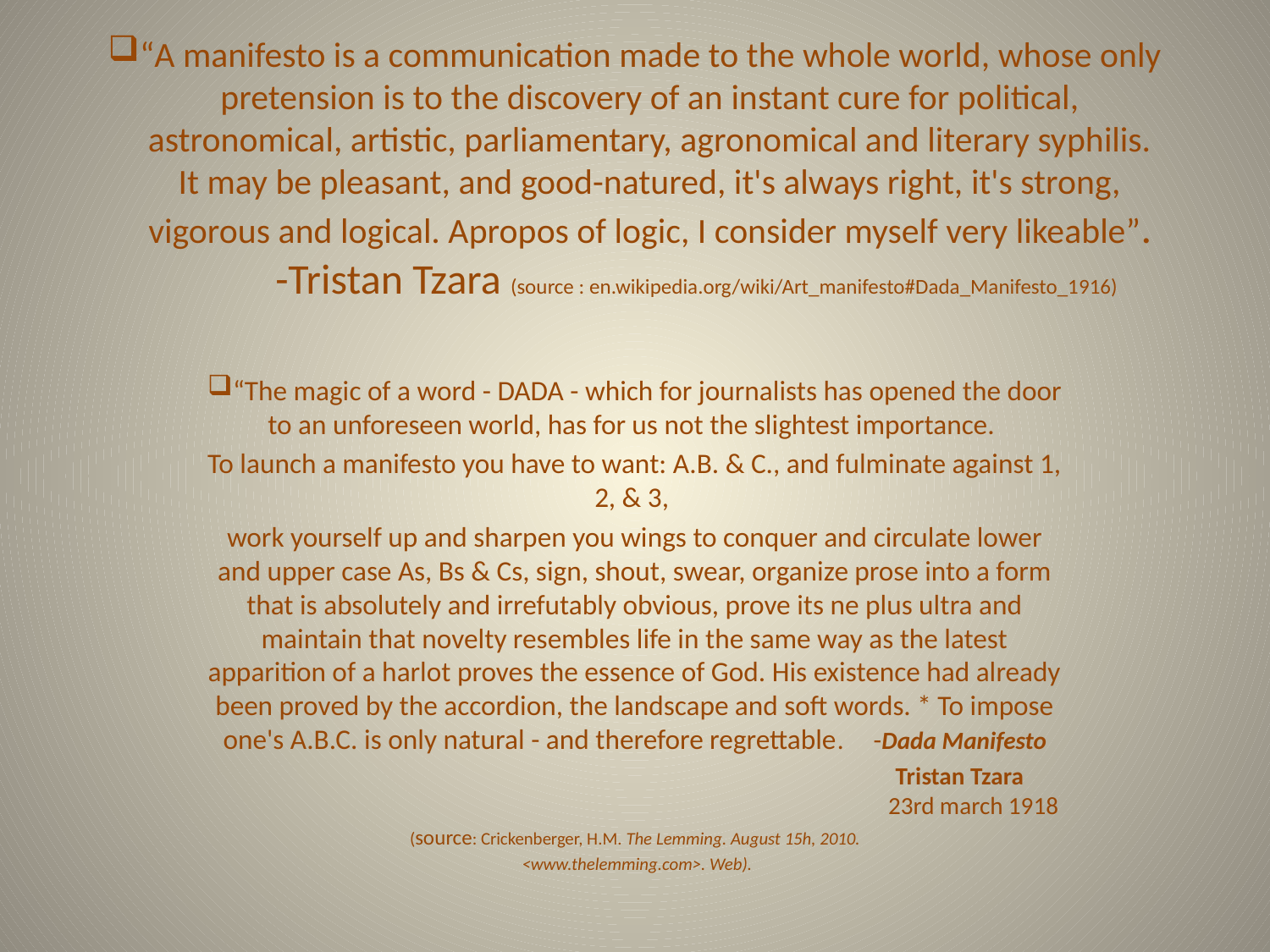

# “A manifesto is a communication made to the whole world, whose only pretension is to the discovery of an instant cure for political, astronomical, artistic, parliamentary, agronomical and literary syphilis. It may be pleasant, and good-natured, it's always right, it's strong, vigorous and logical. Apropos of logic, I consider myself very likeable”. -Tristan Tzara (source : en.wikipedia.org/wiki/Art_manifesto#Dada_Manifesto_1916)
“The magic of a word - DADA - which for journalists has opened the door to an unforeseen world, has for us not the slightest importance.
To launch a manifesto you have to want: A.B. & C., and fulminate against 1, 2, & 3,
work yourself up and sharpen you wings to conquer and circulate lower and upper case As, Bs & Cs, sign, shout, swear, organize prose into a form that is absolutely and irrefutably obvious, prove its ne plus ultra and maintain that novelty resembles life in the same way as the latest apparition of a harlot proves the essence of God. His existence had already been proved by the accordion, the landscape and soft words. * To impose one's A.B.C. is only natural - and therefore regrettable.     -Dada Manifesto
                                                                                                                      Tristan Tzara
                                                                                                                            23rd march 1918
(source: Crickenberger, H.M. The Lemming. August 15h, 2010.
 <www.thelemming.com>. Web).